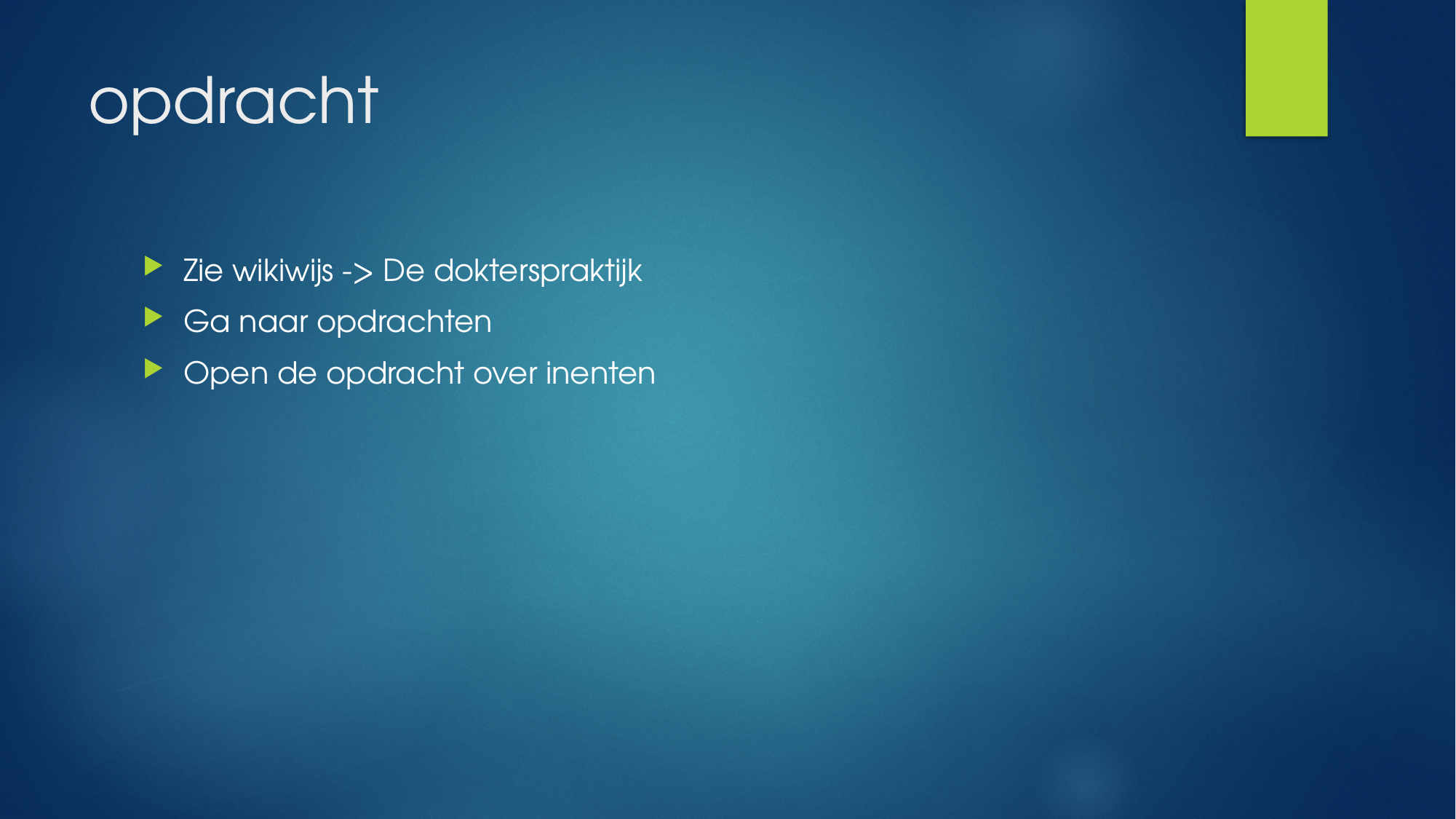

# opdracht
Zie wikiwijs -> De dokterspraktijk
Ga naar opdrachten
Open de opdracht over inenten